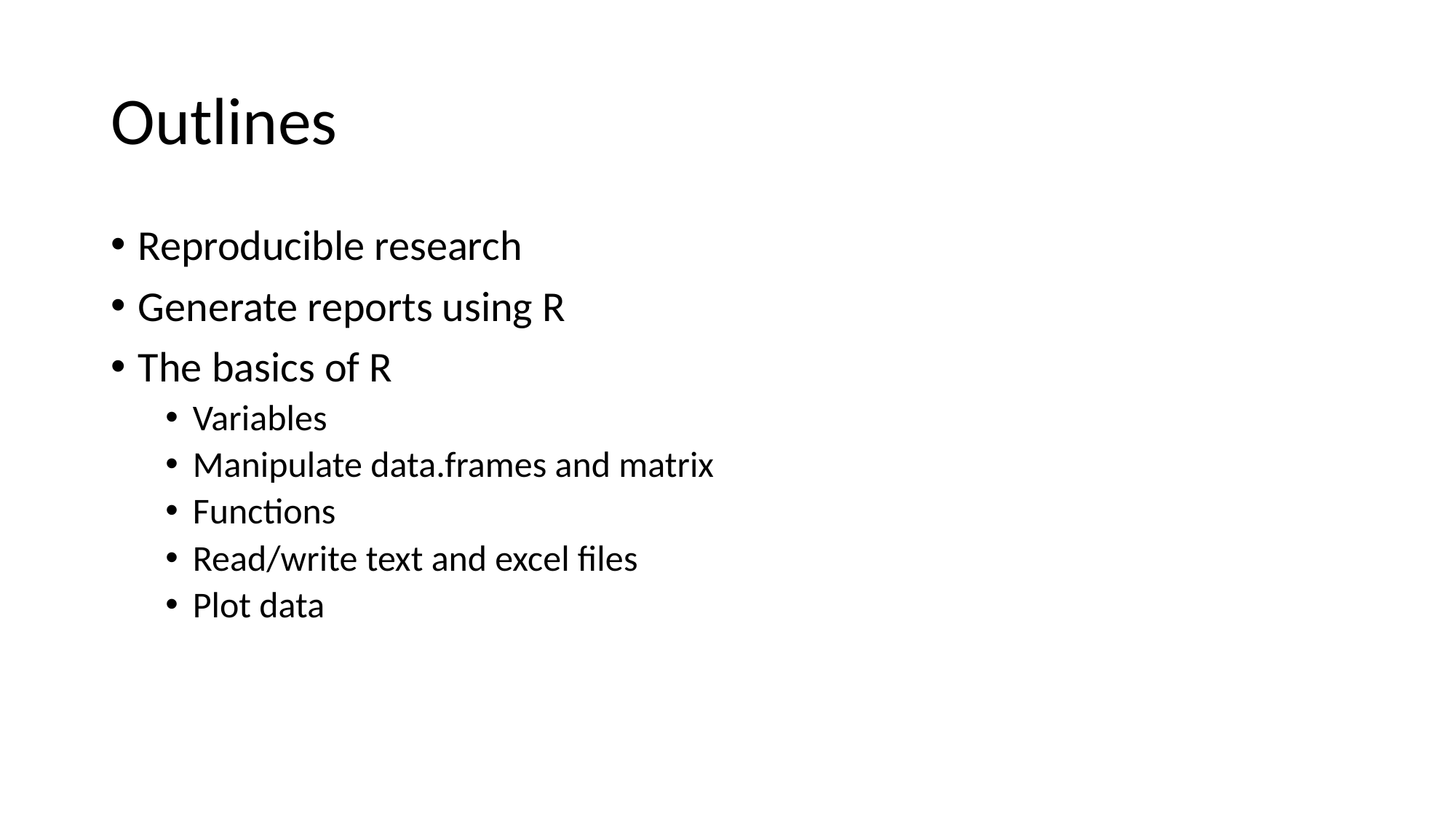

# Outlines
Reproducible research
Generate reports using R
The basics of R
Variables
Manipulate data.frames and matrix
Functions
Read/write text and excel files
Plot data